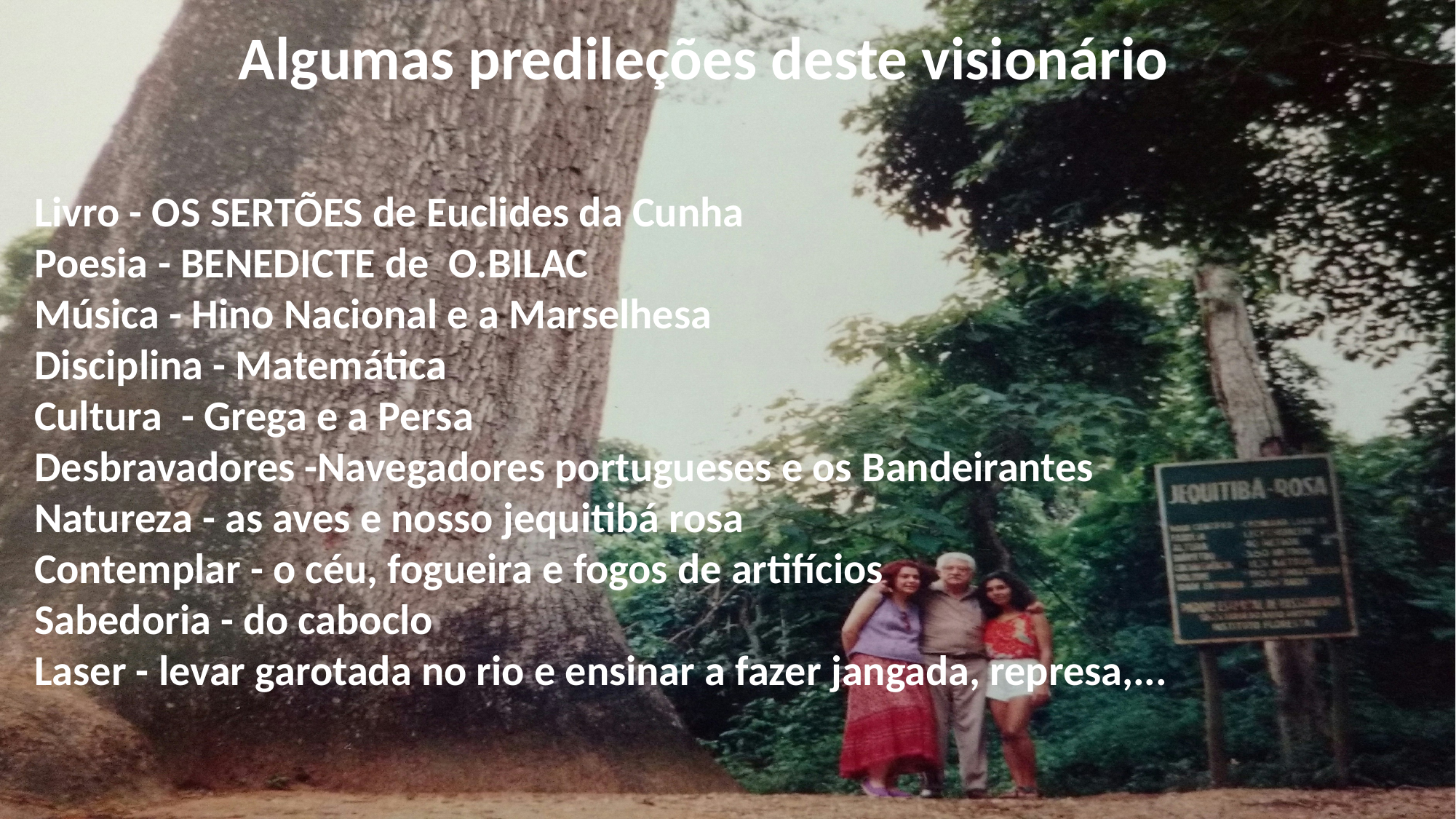

Algumas predileções deste visionário

Livro - OS SERTÕES de Euclides da Cunha
Poesia - BENEDICTE de  O.BILAC
Música - Hino Nacional e a Marselhesa
Disciplina - Matemática
Cultura  - Grega e a Persa
Desbravadores -Navegadores portugueses e os Bandeirantes
Natureza - as aves e nosso jequitibá rosa
Contemplar - o céu, fogueira e fogos de artifícios
Sabedoria - do caboclo
Laser - levar garotada no rio e ensinar a fazer jangada, represa,...